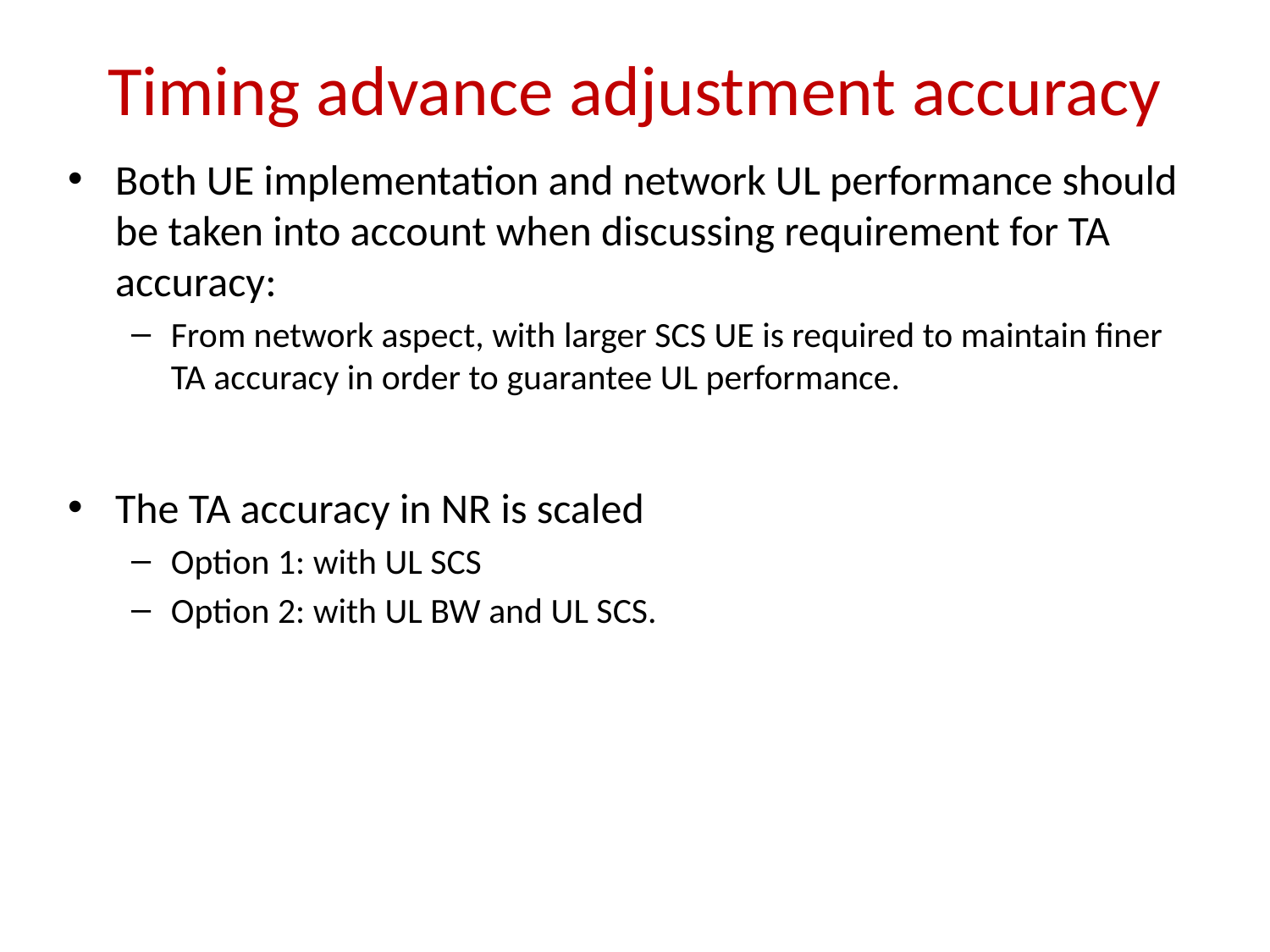

# Timing advance adjustment accuracy
Both UE implementation and network UL performance should be taken into account when discussing requirement for TA accuracy:
From network aspect, with larger SCS UE is required to maintain finer TA accuracy in order to guarantee UL performance.

The TA accuracy in NR is scaled
Option 1: with UL SCS
Option 2: with UL BW and UL SCS.